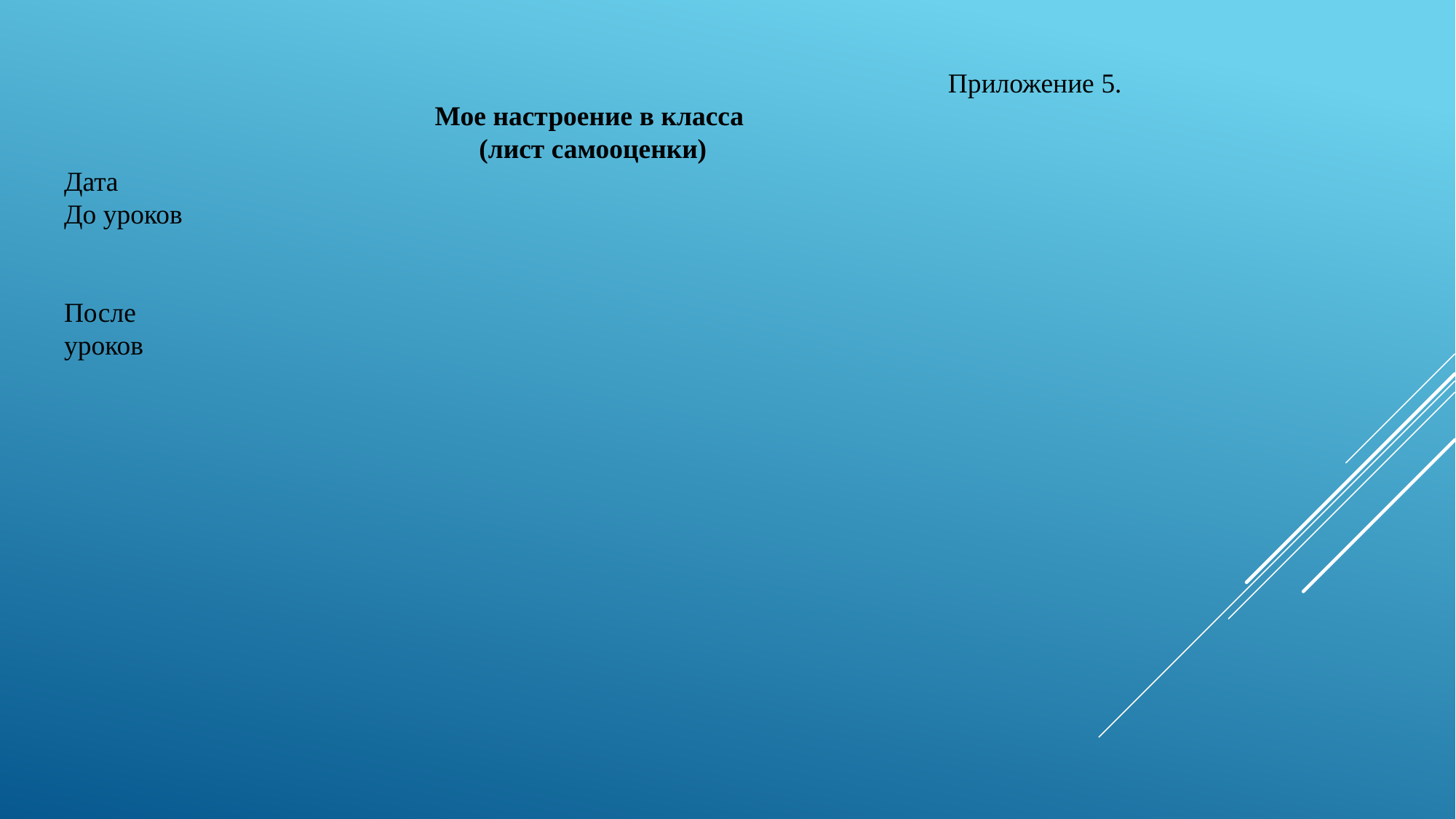

Приложение 5.
Мое настроение в класса
(лист самооценки)
Дата
До уроков

После
уроков